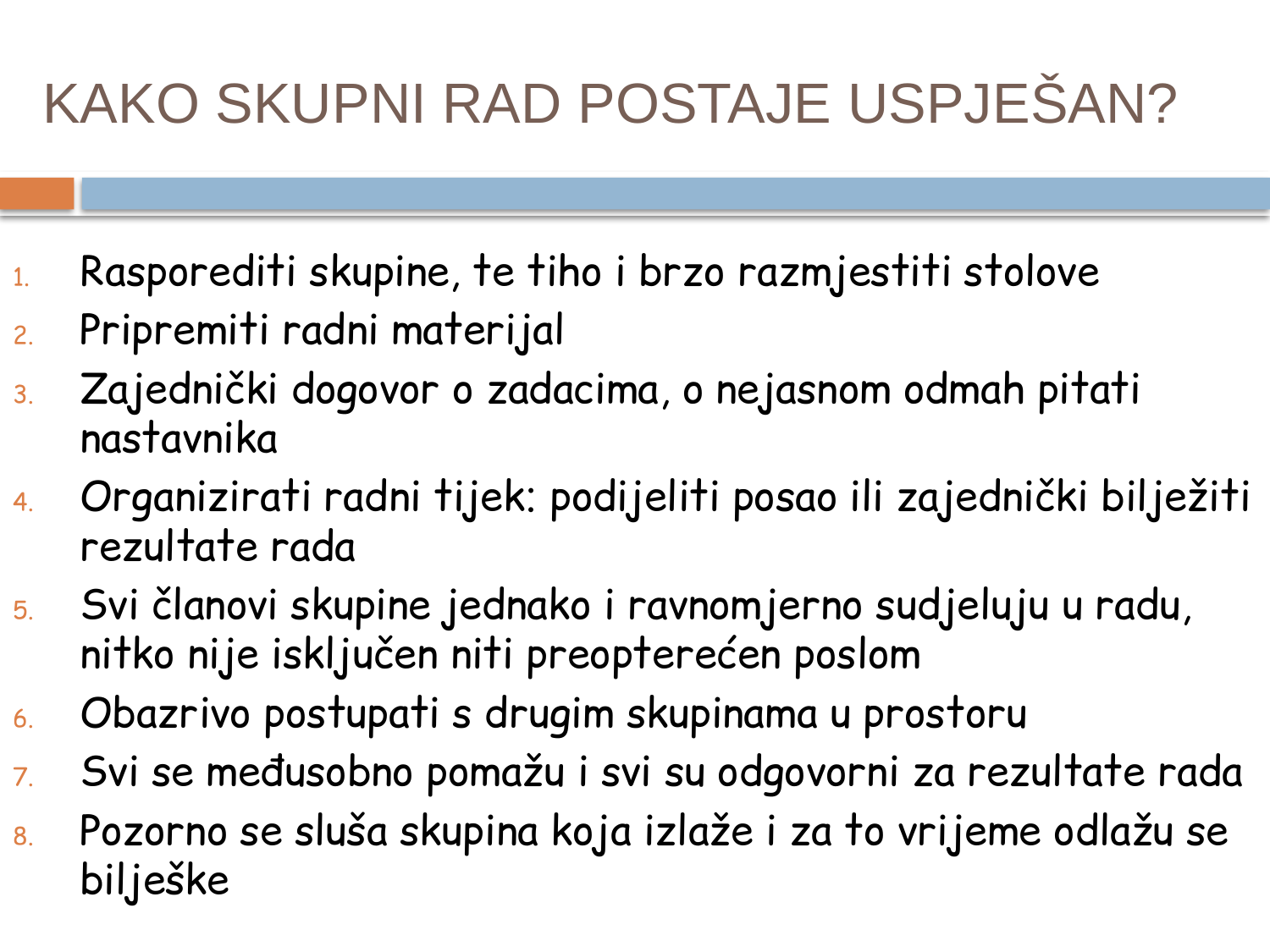

# KAKO SKUPNI RAD POSTAJE USPJEŠAN?
Rasporediti skupine, te tiho i brzo razmjestiti stolove
Pripremiti radni materijal
Zajednički dogovor o zadacima, o nejasnom odmah pitati nastavnika
Organizirati radni tijek: podijeliti posao ili zajednički bilježiti rezultate rada
Svi članovi skupine jednako i ravnomjerno sudjeluju u radu, nitko nije isključen niti preopterećen poslom
Obazrivo postupati s drugim skupinama u prostoru
Svi se međusobno pomažu i svi su odgovorni za rezultate rada
Pozorno se sluša skupina koja izlaže i za to vrijeme odlažu se bilješke